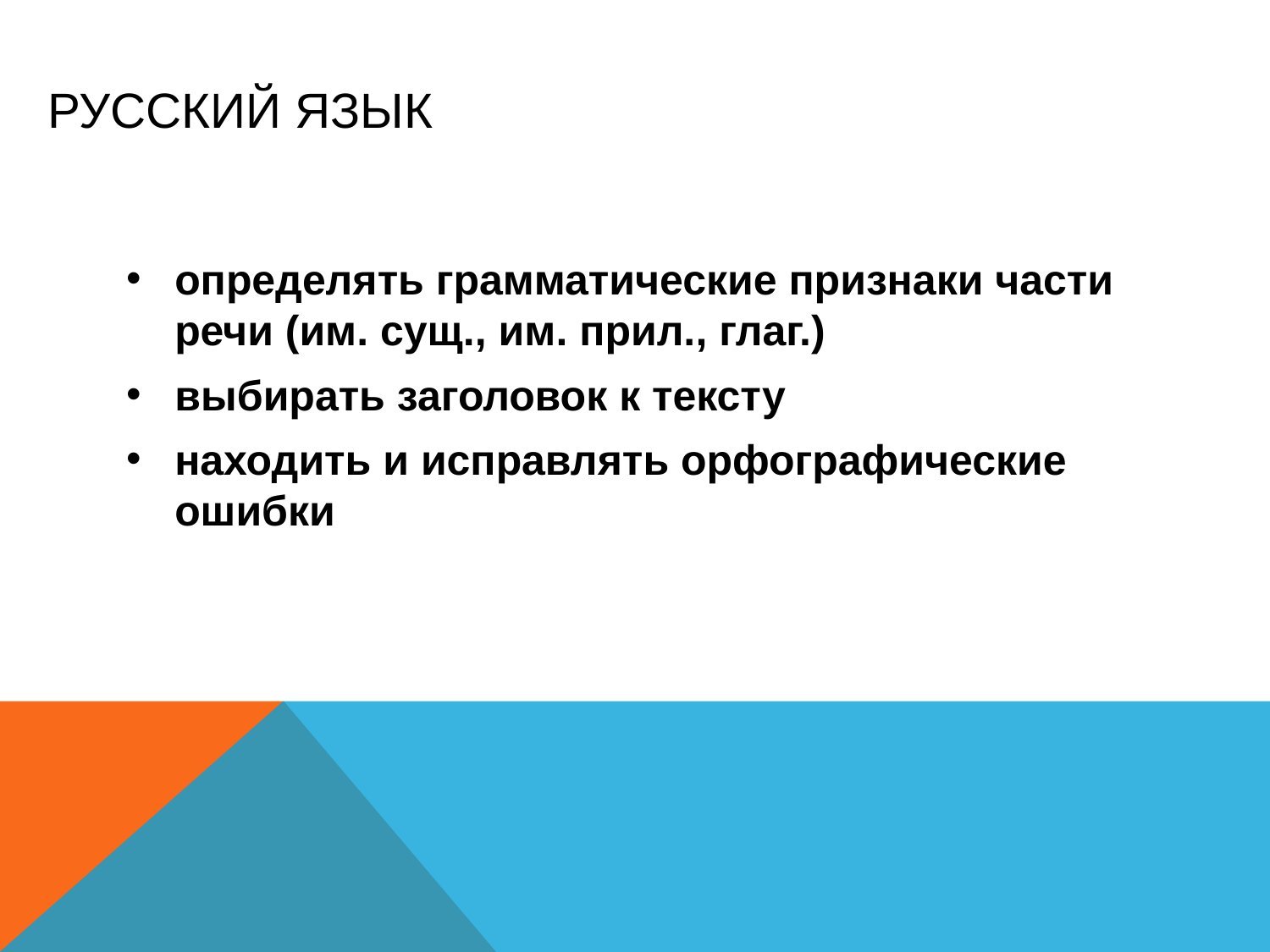

# РУССКИЙ ЯЗЫК
определять грамматические признаки части речи (им. сущ., им. прил., глаг.)
выбирать заголовок к тексту
находить и исправлять орфографические ошибки